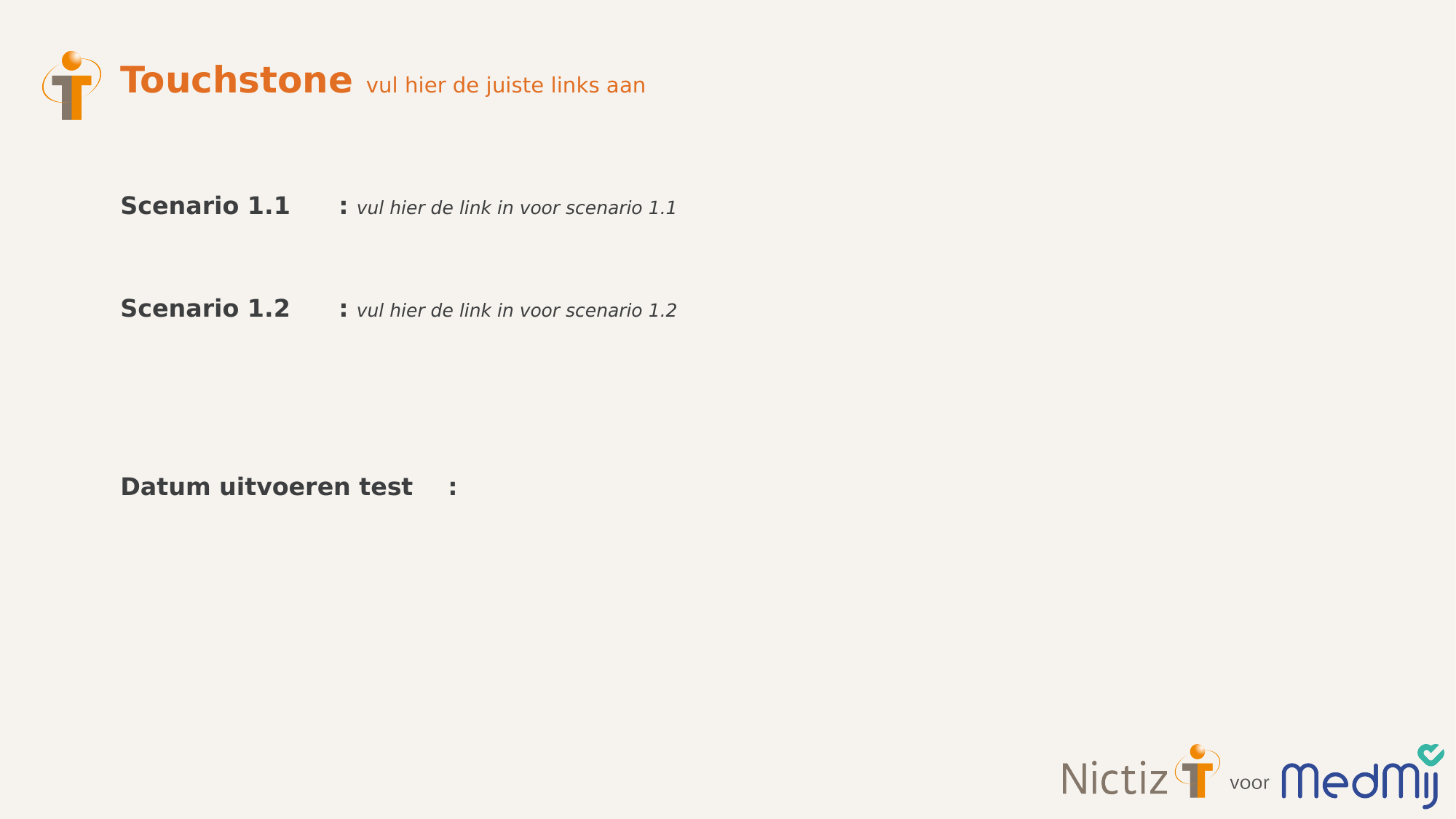

# Touchstone vul hier de juiste links aan
Scenario 1.1	: vul hier de link in voor scenario 1.1

Scenario 1.2	: vul hier de link in voor scenario 1.2

Datum uitvoeren test	: